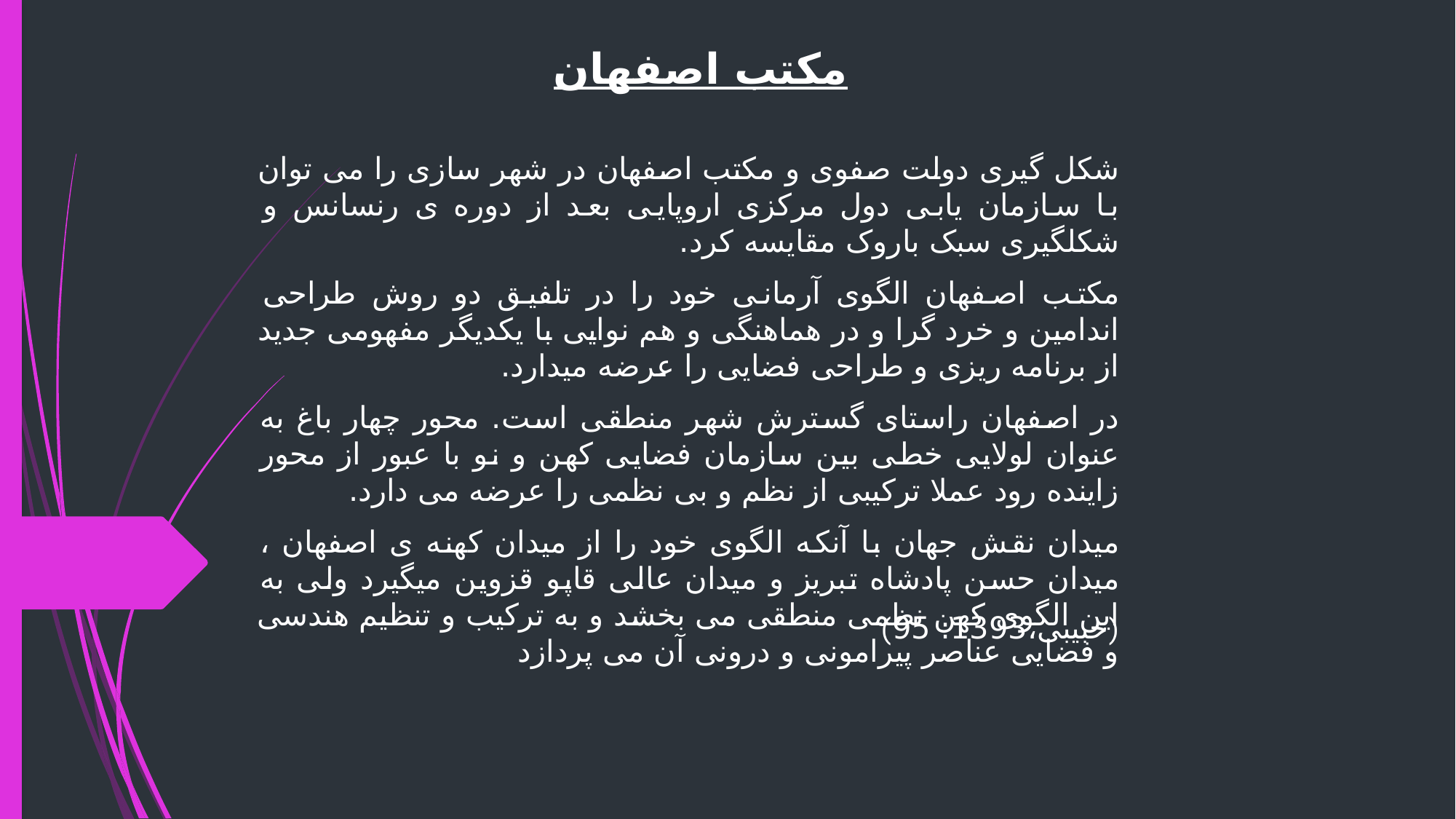

مکتب اصفهان
شکل گیری دولت صفوی و مکتب اصفهان در شهر سازی را می توان با سازمان یابی دول مرکزی اروپایی بعد از دوره ی رنسانس و شکلگیری سبک باروک مقایسه کرد.
مکتب اصفهان الگوی آرمانی خود را در تلفیق دو روش طراحی اندامین و خرد گرا و در هماهنگی و هم نوایی با یکدیگر مفهومی جدید از برنامه ریزی و طراحی فضایی را عرضه میدارد.
در اصفهان راستای گسترش شهر منطقی است. محور چهار باغ به عنوان لولایی خطی بین سازمان فضایی کهن و نو با عبور از محور زاینده رود عملا ترکیبی از نظم و بی نظمی را عرضه می دارد.
میدان نقش جهان با آنکه الگوی خود را از میدان کهنه ی اصفهان ، میدان حسن پادشاه تبریز و میدان عالی قاپو قزوین میگیرد ولی به این الگوی کهن نظمی منطقی می بخشد و به ترکیب و تنظیم هندسی و فضایی عناصر پیرامونی و درونی آن می پردازد
(حبیبی،1393: 95)